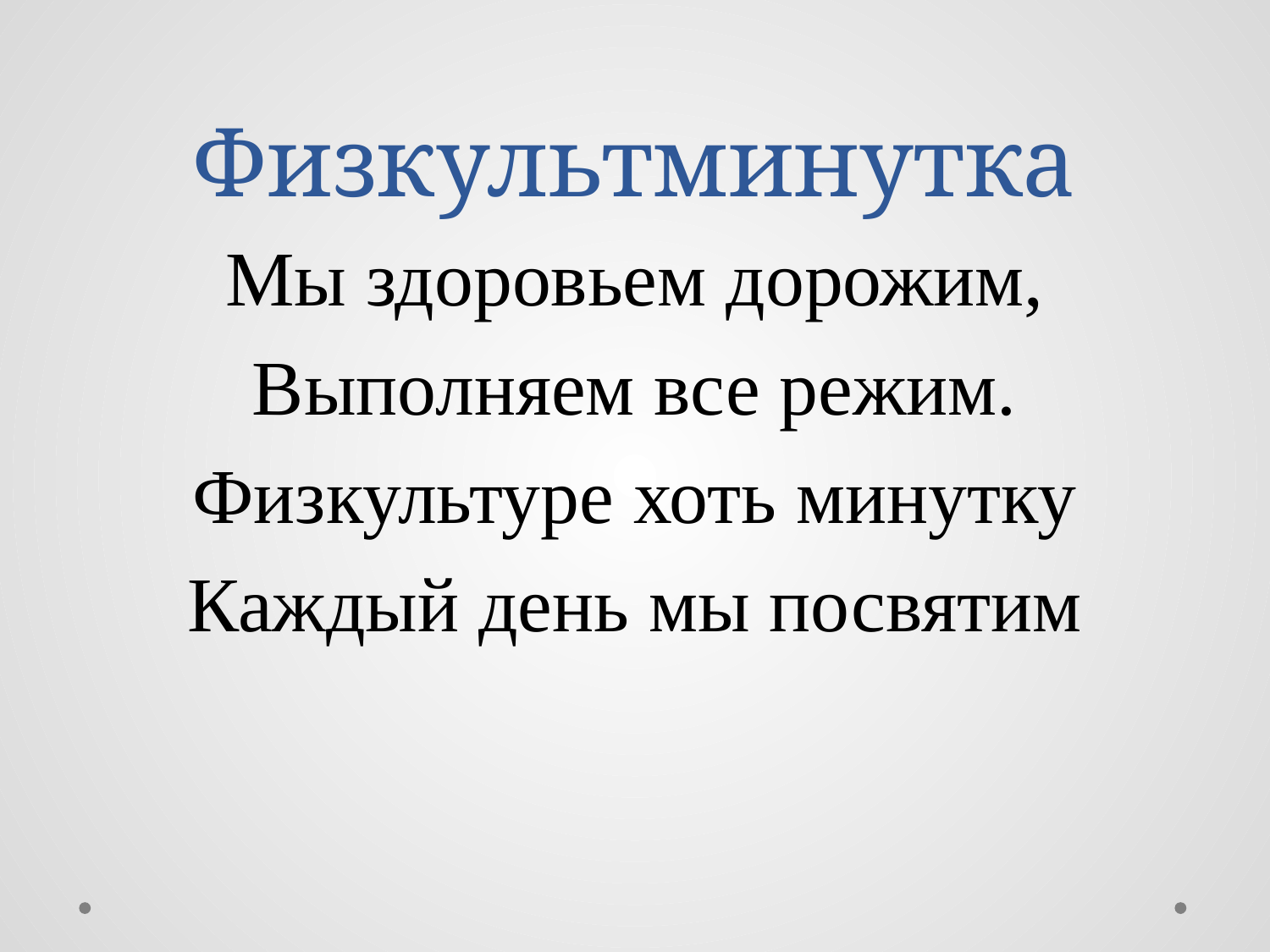

# Физкультминутка
Мы здоровьем дорожим,
Выполняем все режим.
Физкультуре хоть минутку
Каждый день мы посвятим